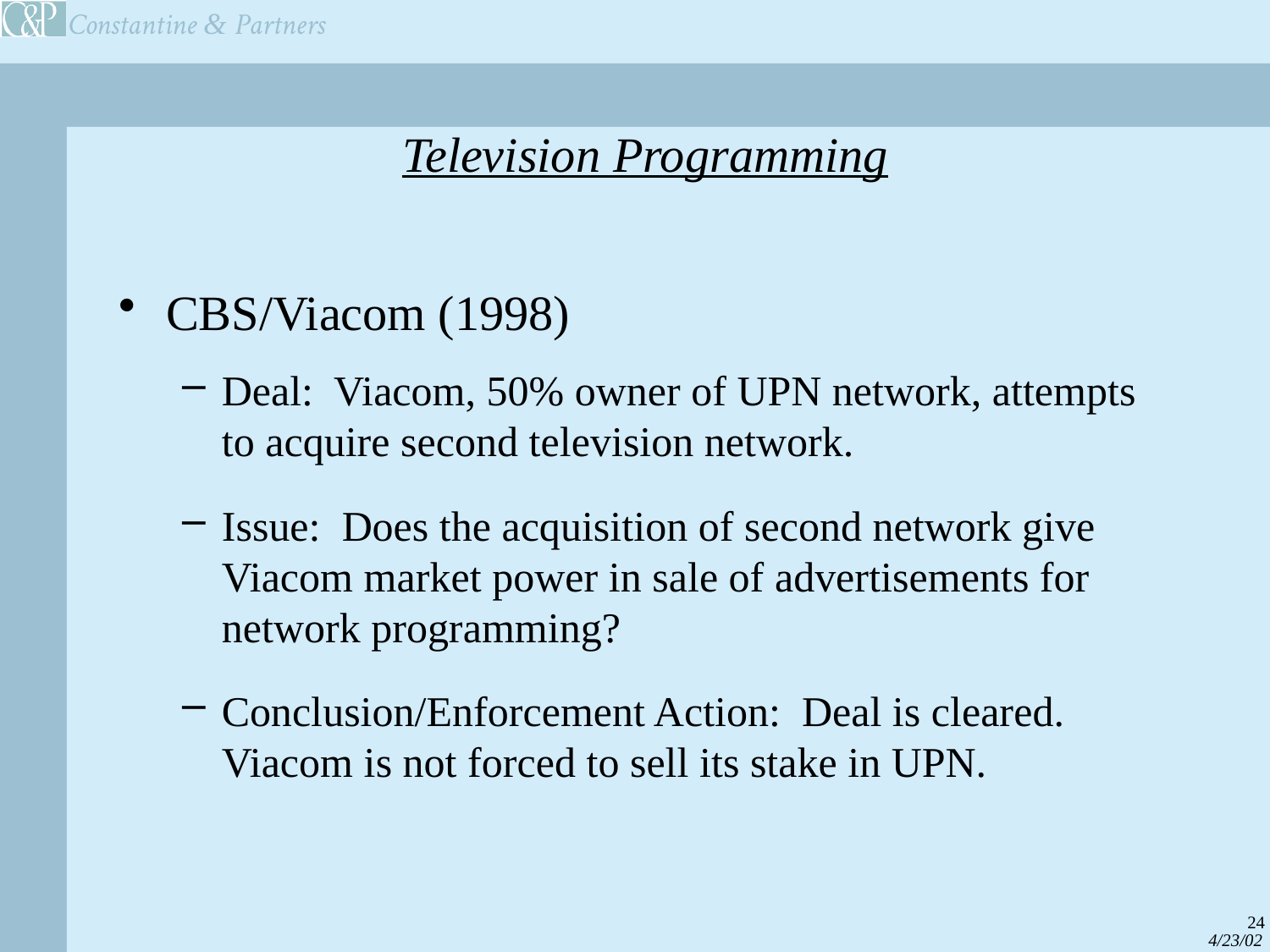

# Television Programming
CBS/Viacom (1998)

Deal:  Viacom, 50% owner of UPN network, attempts to acquire second television network.

Issue:  Does the acquisition of second network give Viacom market power in sale of advertisements for network programming?

Conclusion/Enforcement Action:  Deal is cleared.  Viacom is not forced to sell its stake in UPN.